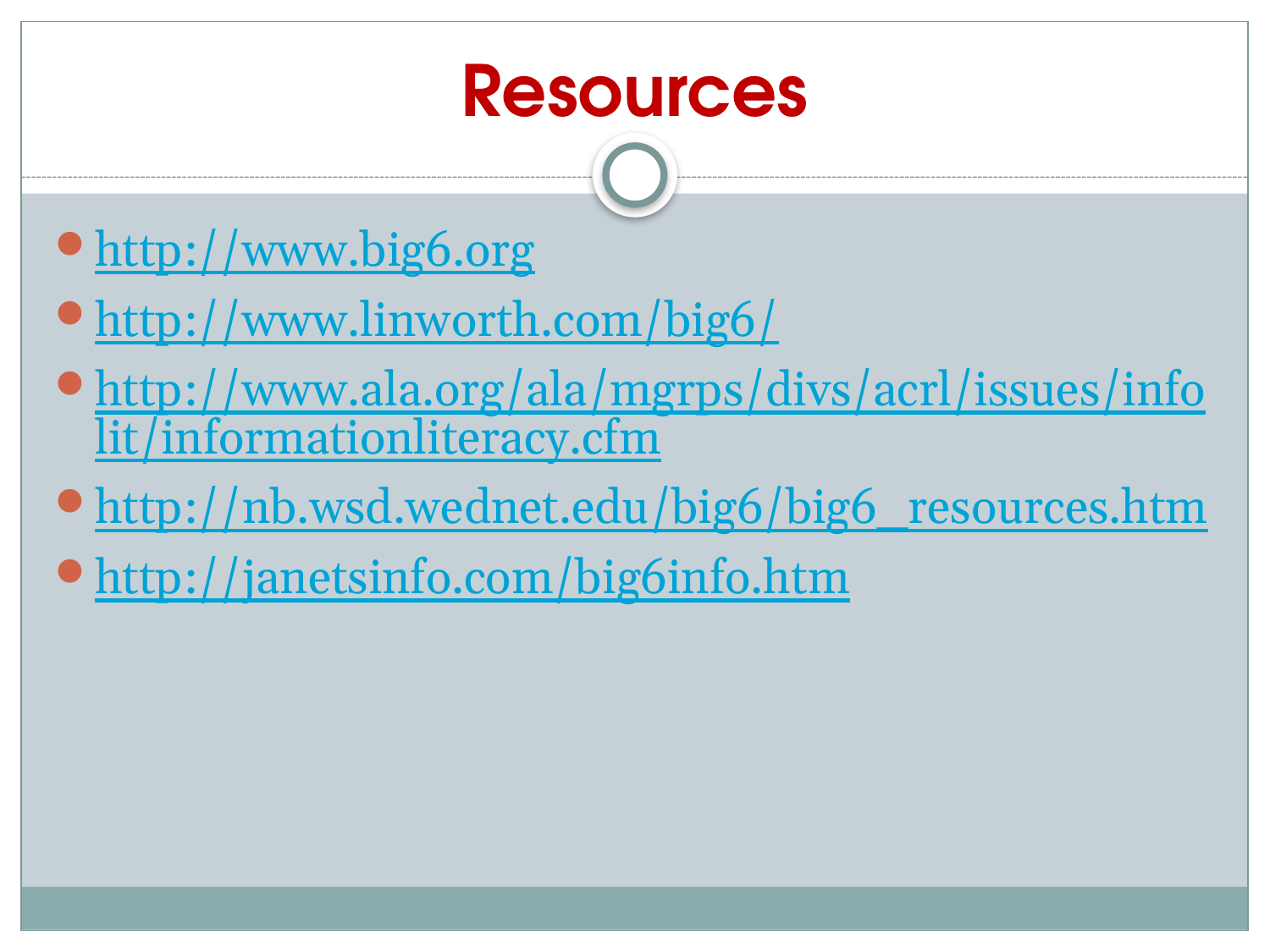

# Resources
http://www.big6.org
http://www.linworth.com/big6/
http://www.ala.org/ala/mgrps/divs/acrl/issues/infolit/informationliteracy.cfm
http://nb.wsd.wednet.edu/big6/big6_resources.htm
http://janetsinfo.com/big6info.htm